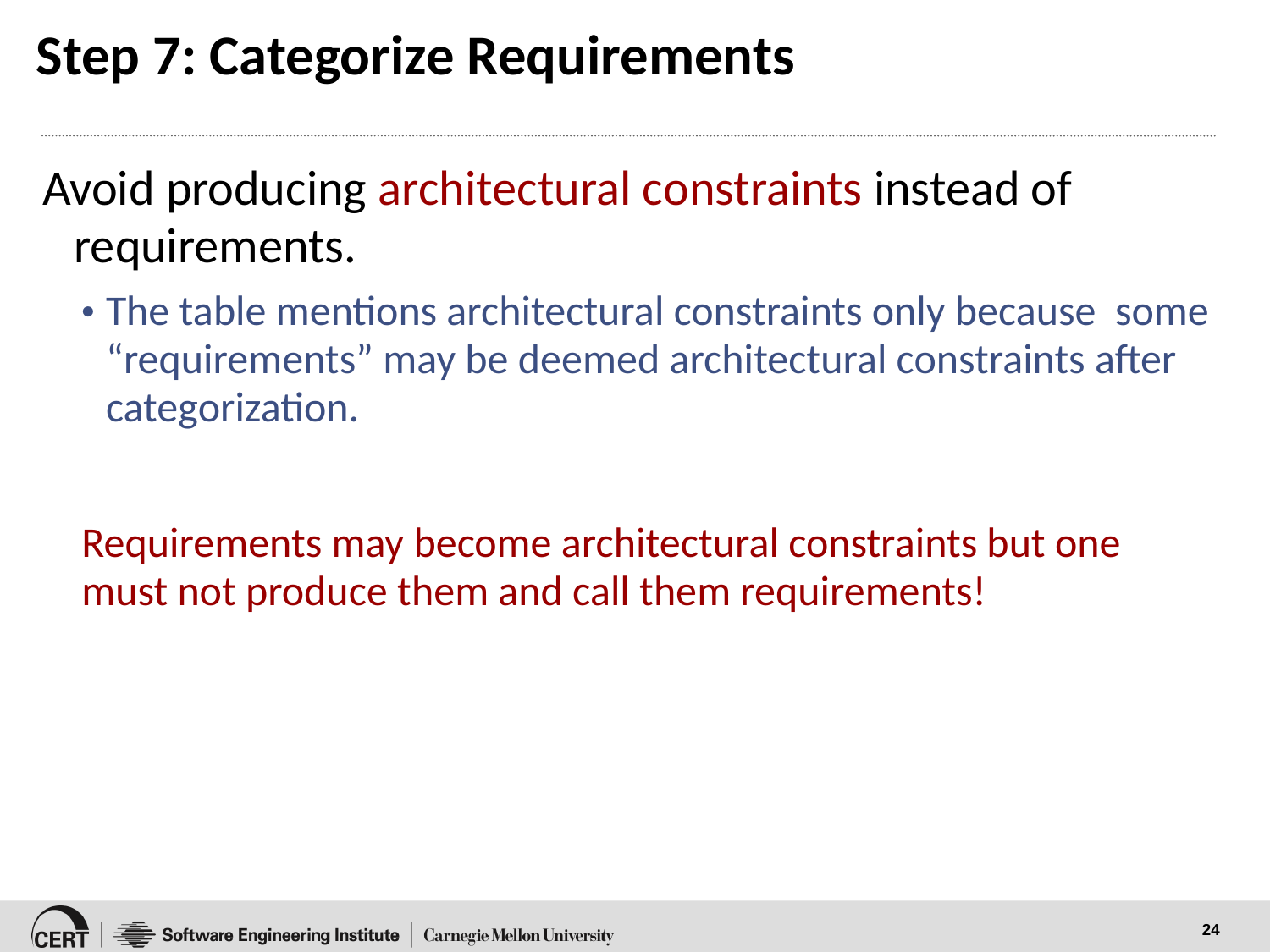

# Step 7: Categorize Requirements
Avoid producing architectural constraints instead of requirements.
The table mentions architectural constraints only because  some “requirements” may be deemed architectural constraints after categorization.

Requirements may become architectural constraints but one must not produce them and call them requirements!